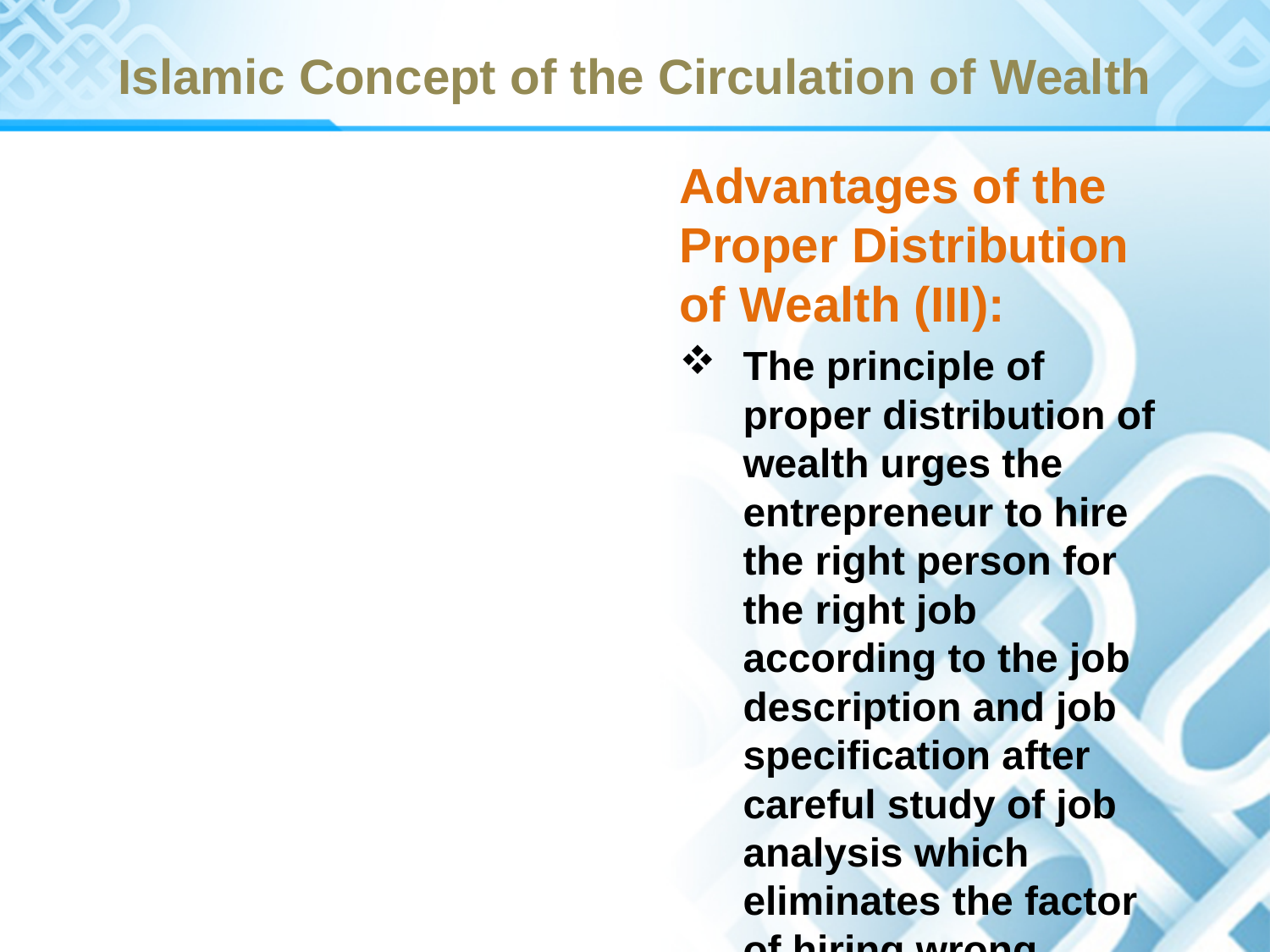

# Islamic Concept of the Circulation of Wealth
Advantages of the Proper Distribution of Wealth (III):
The principle of proper distribution of wealth urges the entrepreneur to hire the right person for the right job according to the job description and job specification after careful study of job analysis which eliminates the factor of hiring wrong person for the job in any organization.